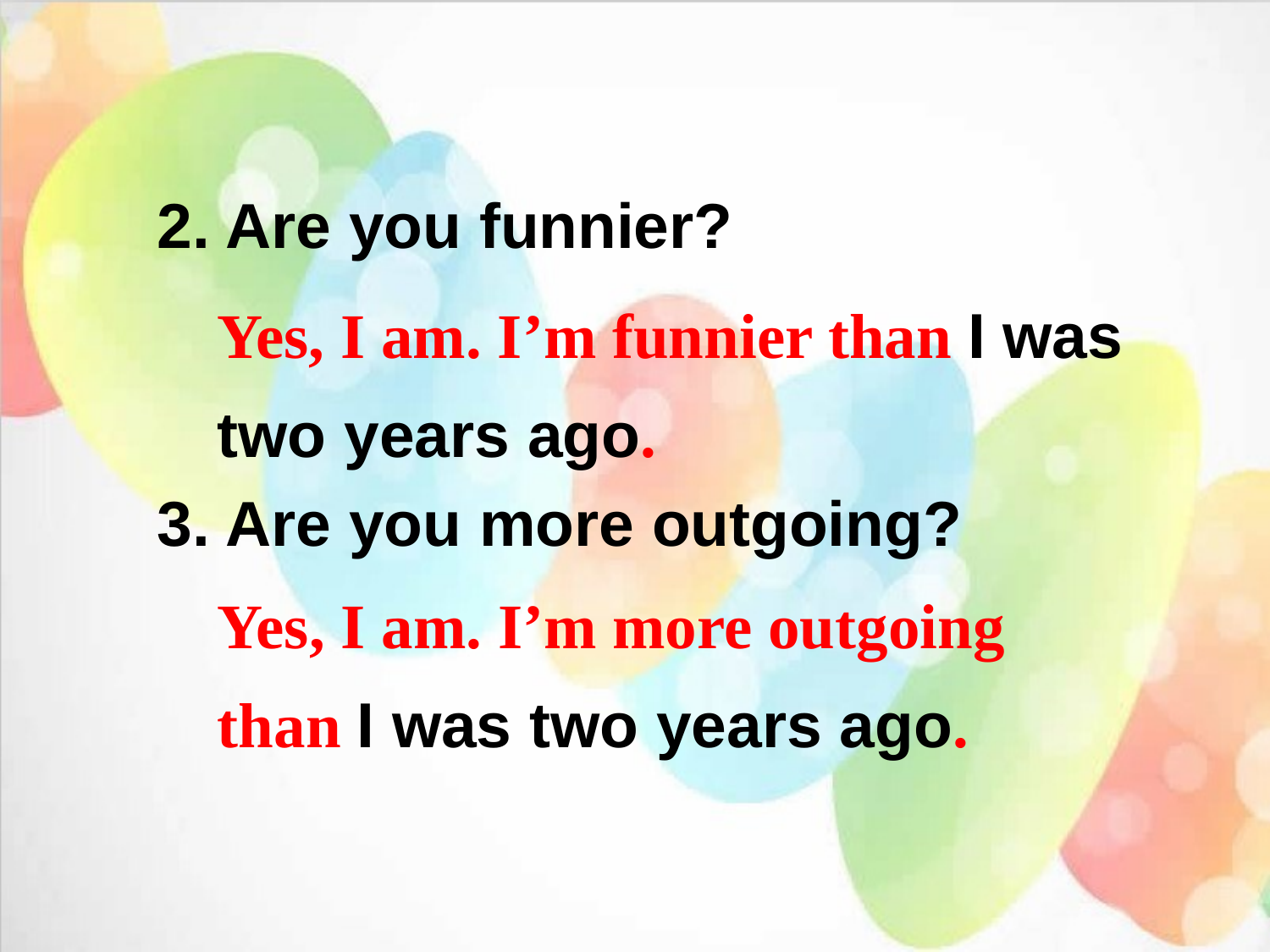

2. Are you funnier?

3. Are you more outgoing?

Yes, I am. I’m funnier than I was two years ago.
Yes, I am. I’m more outgoing than I was two years ago.